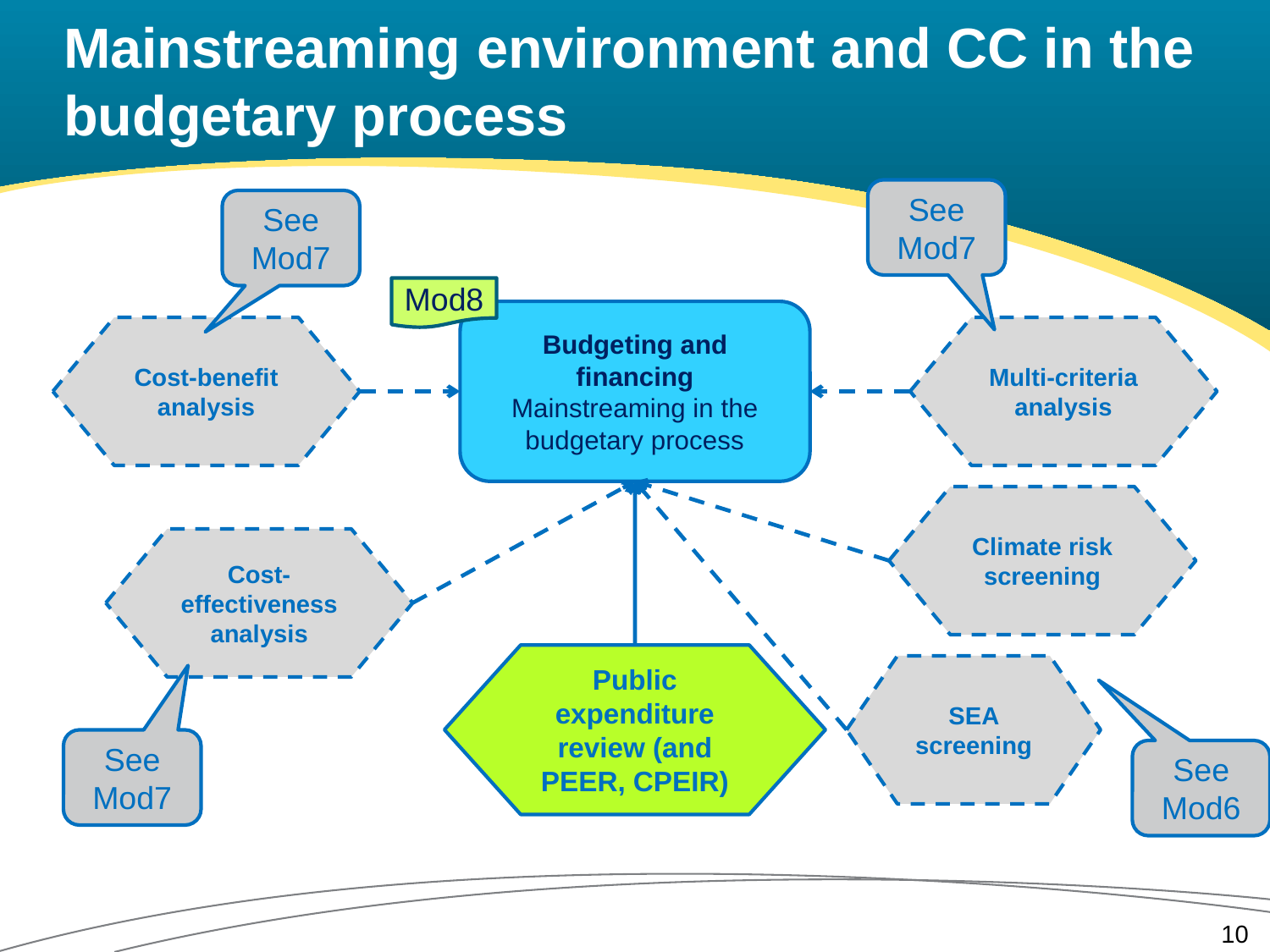

# Mainstreaming environment and CC in the budgetary process
See Mod7
See Mod7
Mod8
Budgeting and financing
Mainstreaming in the budgetary process
Cost-benefit analysis
Multi-criteria analysis
Climate risk screening
Cost-effectiveness analysis
Public expenditure review (and PEER, CPEIR)
SEA screening
See Mod7
See Mod6
10